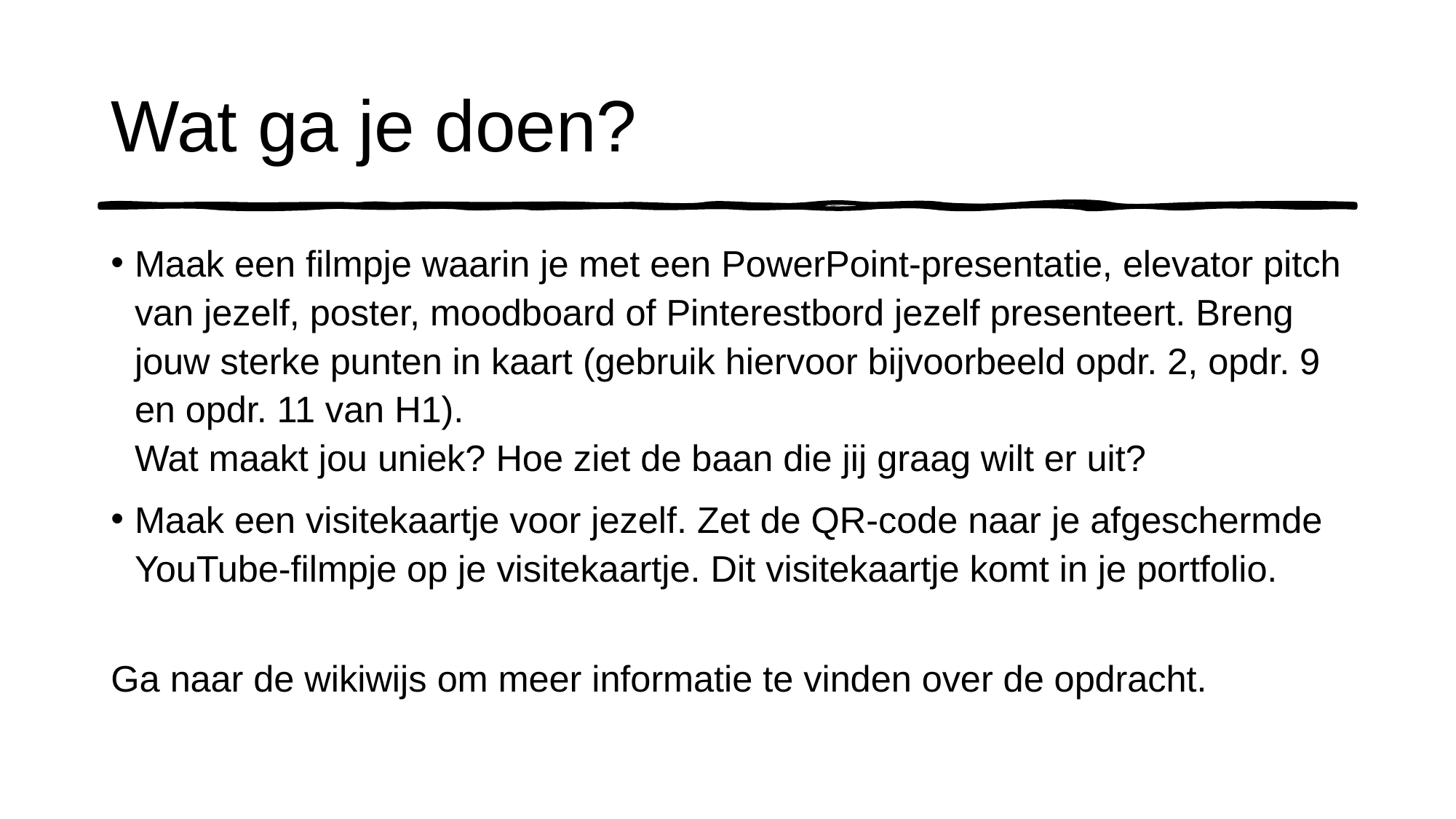

# Wat ga je doen?
Maak een filmpje waarin je met een PowerPoint-presentatie, elevator pitch van jezelf, poster, moodboard of Pinterestbord jezelf presenteert. Breng jouw sterke punten in kaart (gebruik hiervoor bijvoorbeeld opdr. 2, opdr. 9 en opdr. 11 van H1).
Wat maakt jou uniek? Hoe ziet de baan die jij graag wilt er uit?
Maak een visitekaartje voor jezelf. Zet de QR-code naar je afgeschermde YouTube-filmpje op je visitekaartje. Dit visitekaartje komt in je portfolio.
Ga naar de wikiwijs om meer informatie te vinden over de opdracht.